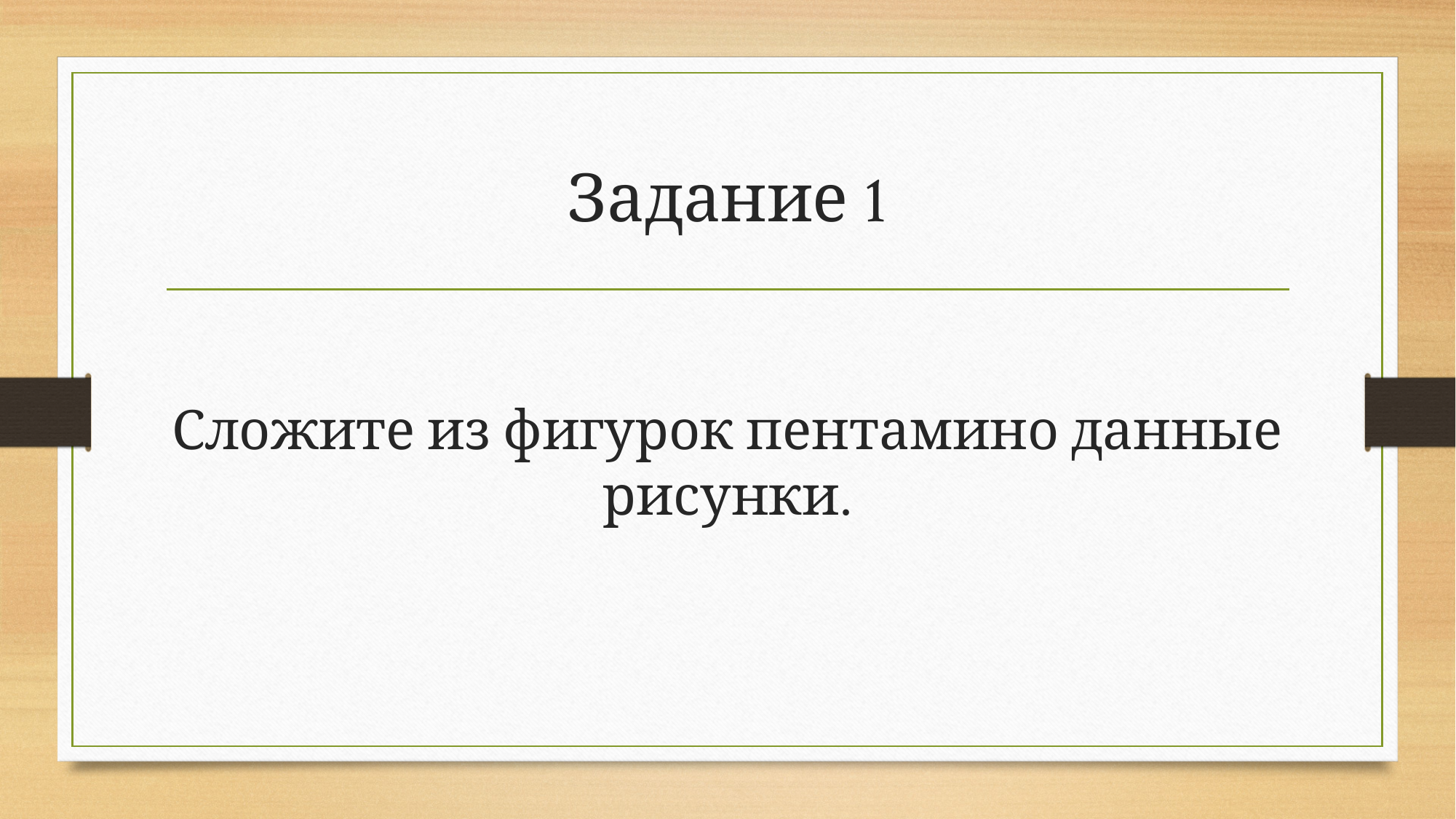

# Задание 1
Сложите из фигурок пентамино данные рисунки.